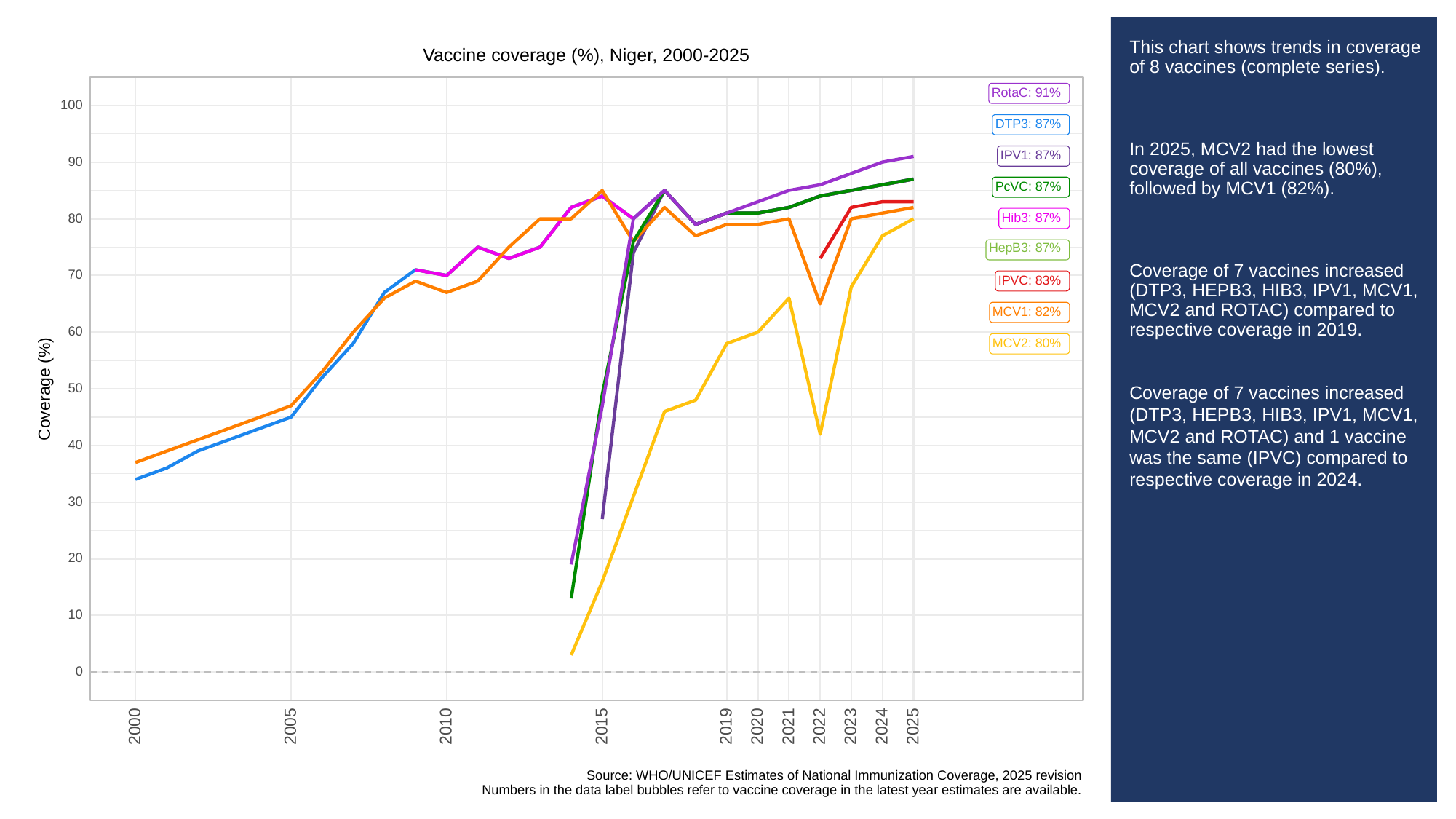

# This chart shows trends in coverage of 8 vaccines (complete series).

In 2025, MCV2 had the lowest coverage of all vaccines (80%), followed by MCV1 (82%).

Coverage of 7 vaccines increased (DTP3, HEPB3, HIB3, IPV1, MCV1, MCV2 and ROTAC) compared to respective coverage in 2019.

Coverage of 7 vaccines increased (DTP3, HEPB3, HIB3, IPV1, MCV1, MCV2 and ROTAC) and 1 vaccine was the same (IPVC) compared to respective coverage in 2024.

Vaccine coverage (%), Niger, 2000-2025

RotaC: 91%

100

DTP3: 87%

IPV1: 87%

90

PcVC: 87%

Hib3: 87%
80

HepB3: 87%

70

IPVC: 83%

MCV1: 82%
60

MCV2: 80%

Coverage (%)
50

40

30

20

10

0

2023
2000
2005
2010
2015
2019
2020
2021
2022
2024
2025
Source: WHO/UNICEF Estimates of National Immunization Coverage, 2025 revision
Numbers in the data label bubbles refer to vaccine coverage in the latest year estimates are available.